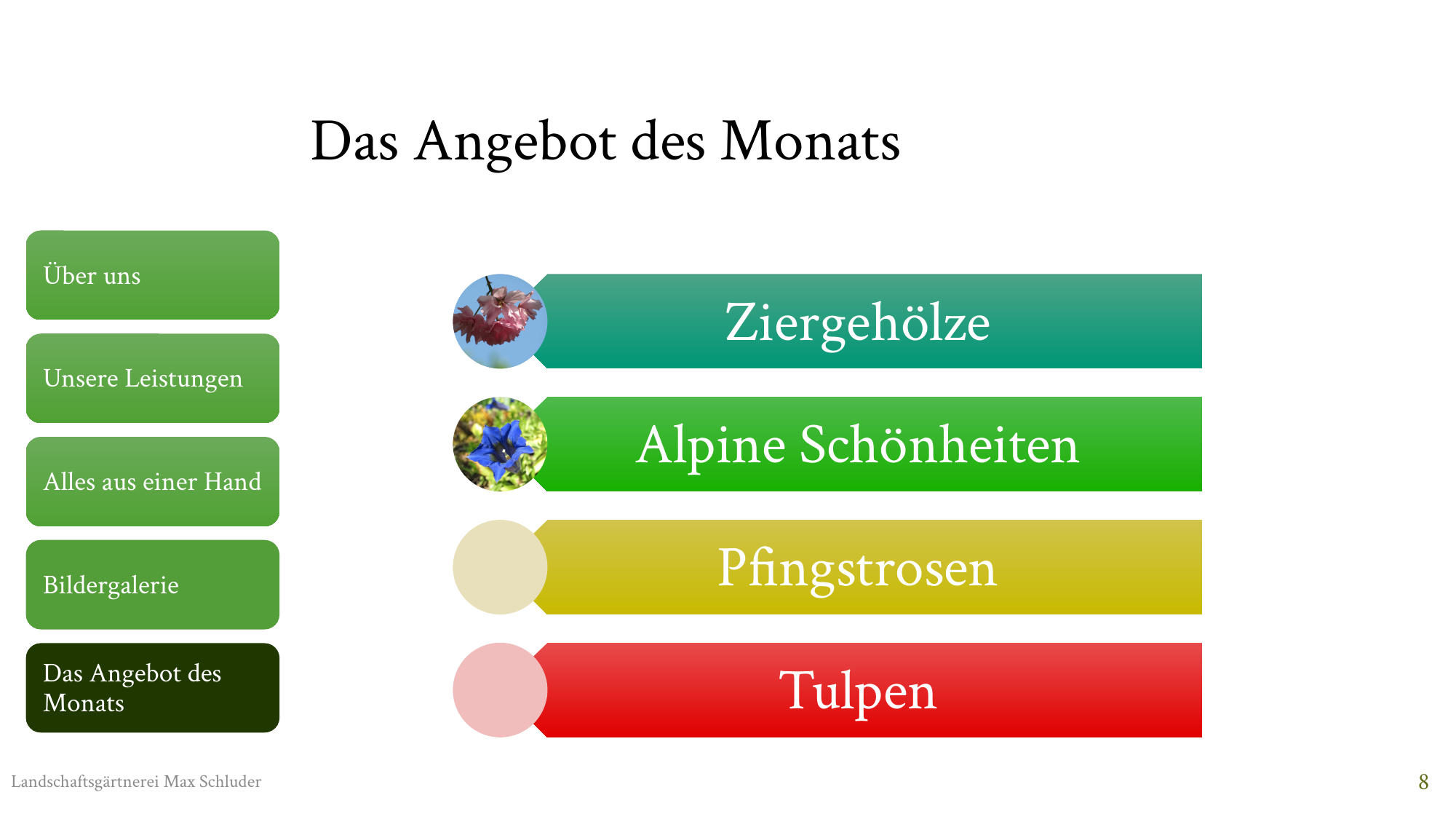

# Das Angebot des Monats
Über uns
Unsere Leistungen
Alles aus einer Hand
Bildergalerie
Das Angebot des Monats
Ziergehölze
Alpine Schönheiten
Pfingstrosen
Tulpen
Landschaftsgärtnerei Max Schluder
8